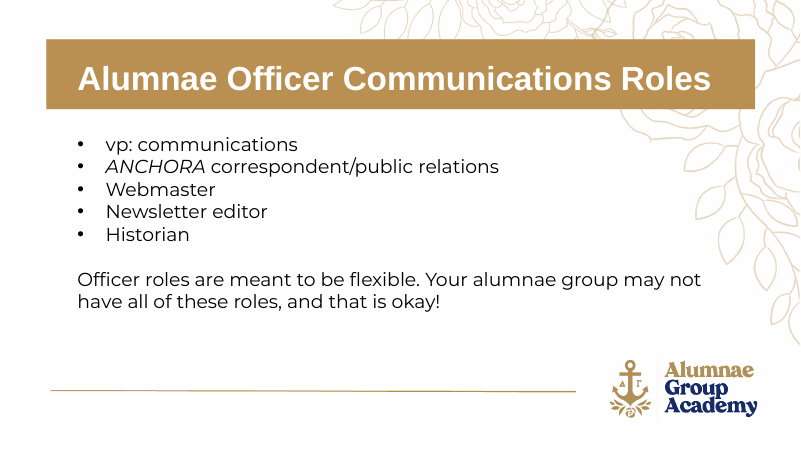

Alumnae Officer Communications Roles
vp: communications
ANCHORA correspondent/public relations
Webmaster
Newsletter editor
Historian

Officer roles are meant to be flexible. Your alumnae group may not have all of these roles, and that is okay!